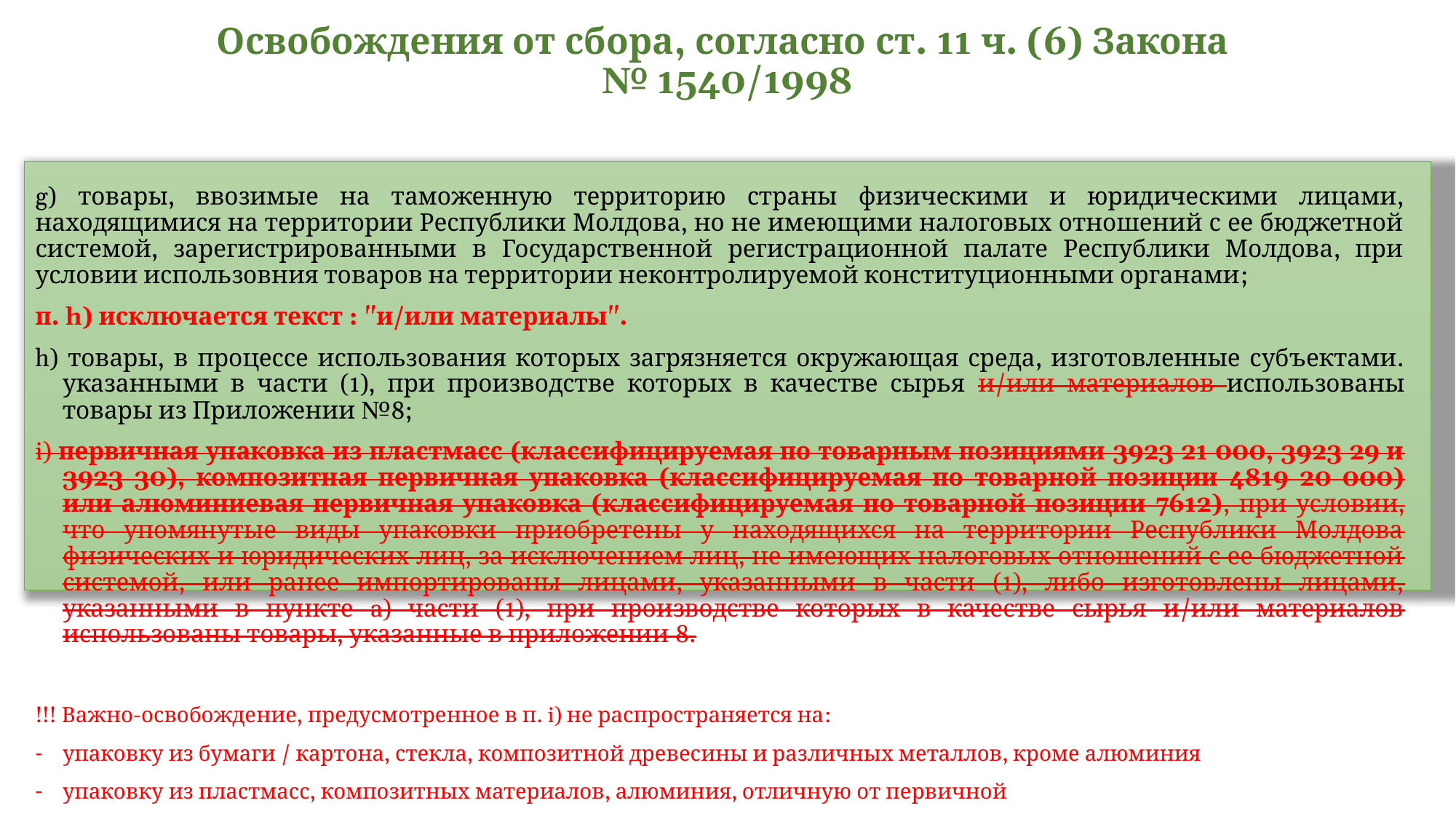

# Освобождения от сбора, согласно ст. 11 ч. (6) Закона № 1540/1998

g) товары, ввозимые на таможенную территорию страны физическими и юридическими лицами, находящимися на территории Республики Молдова, но не имеющими налоговых отношений с ее бюджетной системой, зарегистрированными в Государственной регистрационной палате Республики Молдова, при условии использовния товаров на территории неконтролируемой конституционными органами;
п. h) исключается текст : "и/или материалы".
h) товары, в процессе использования которых загрязняется окружающая среда, изготовленные субъектами. указанными в части (1), при производстве которых в качестве сырья и/или материалов использованы товары из Приложении №8;
i) первичная упаковка из пластмасс (классифицируемая по товарным позициями 3923 21 000, 3923 29 и 3923 30), композитная первичная упаковка (классифицируемая по товарной позиции 4819 20 000) или алюминиевая первичная упаковка (классифицируемая по товарной позиции 7612), при условии, что упомянутые виды упаковки приобретены у находящихся на территории Республики Молдова физических и юридических лиц, за исключением лиц, не имеющих налоговых отношений с ее бюджетной системой, или ранее импортированы лицами, указанными в части (1), либо изготовлены лицами, указанными в пункте a) части (1), при производстве которых в качестве сырья и/или материалов использованы товары, указанные в приложении 8.

!!! Важно-освобождение, предусмотренное в п. i) не распространяется на:
упаковку из бумаги / картона, стекла, композитной древесины и различных металлов, кроме алюминия
упаковку из пластмасс, композитных материалов, алюминия, отличную от первичной